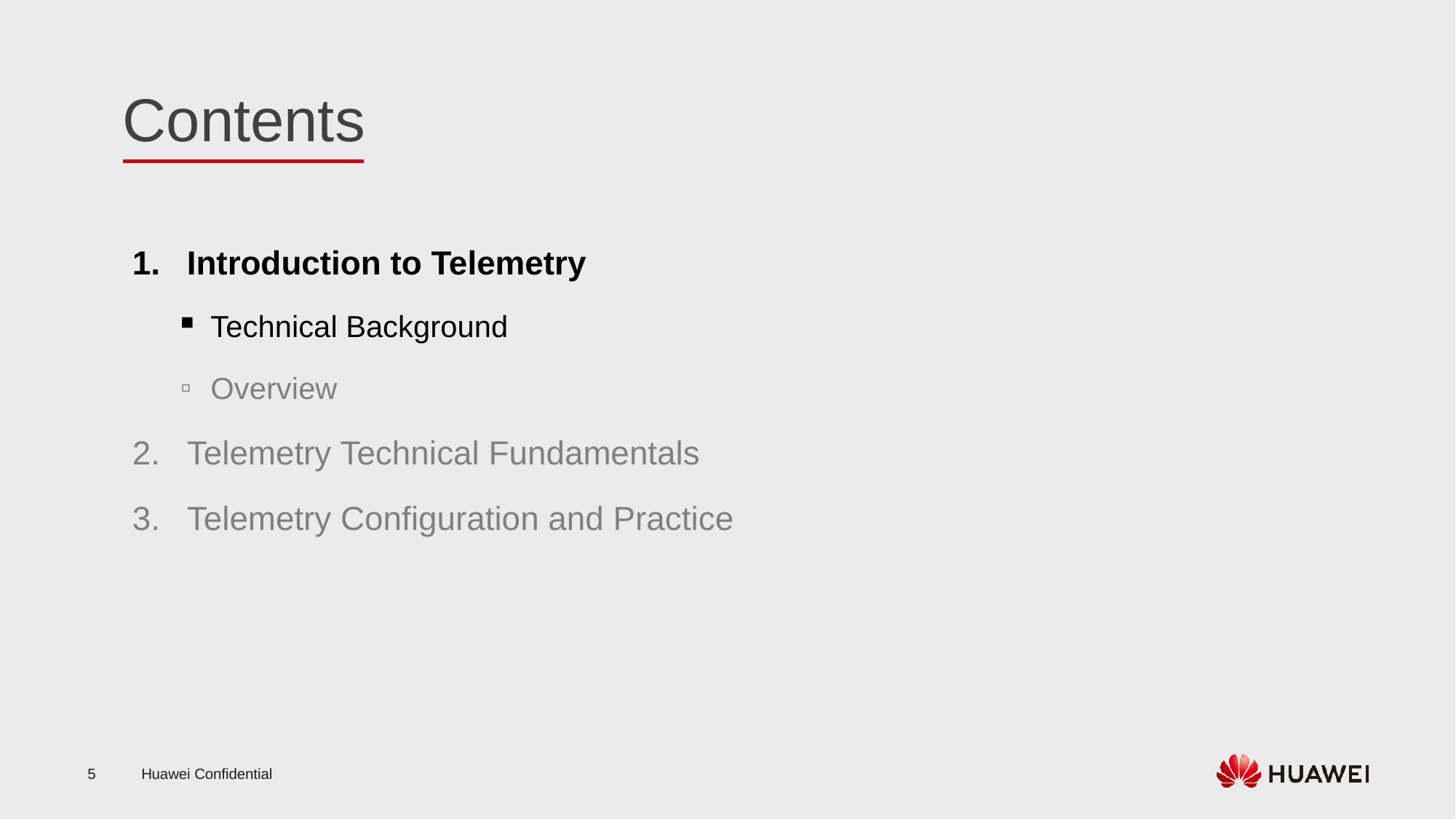

Introduction to Telemetry
Technical Background
Overview
Telemetry Technical Fundamentals
Telemetry Configuration and Practice